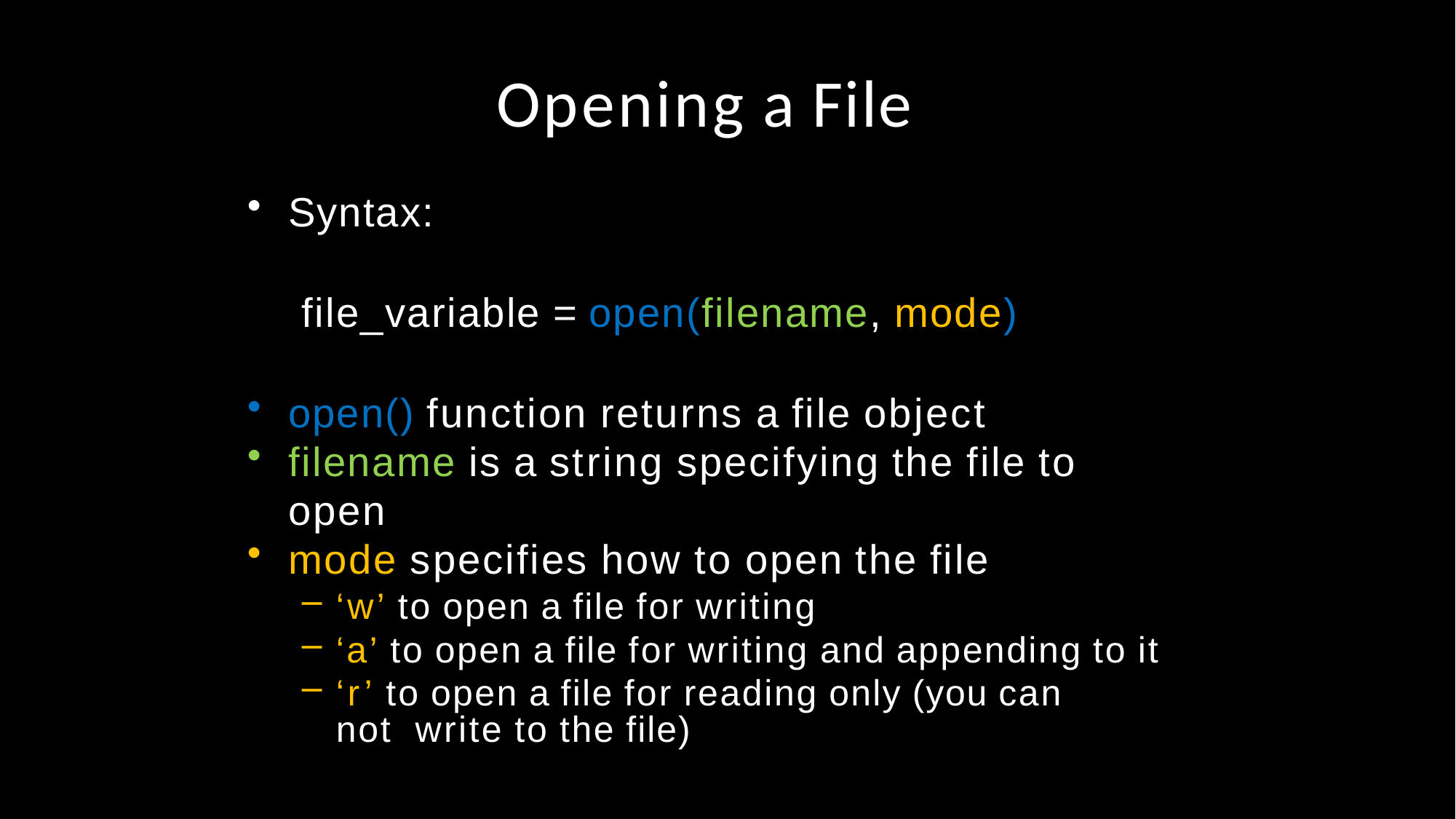

# Opening a File
Syntax:

file_variable = open(filename, mode)

open() function returns a file object
filename is a string specifying the file to open
mode specifies how to open the file
‘w’ to open a file for writing
‘a’ to open a file for writing and appending to it
‘r’ to open a file for reading only (you can not  write to the file)